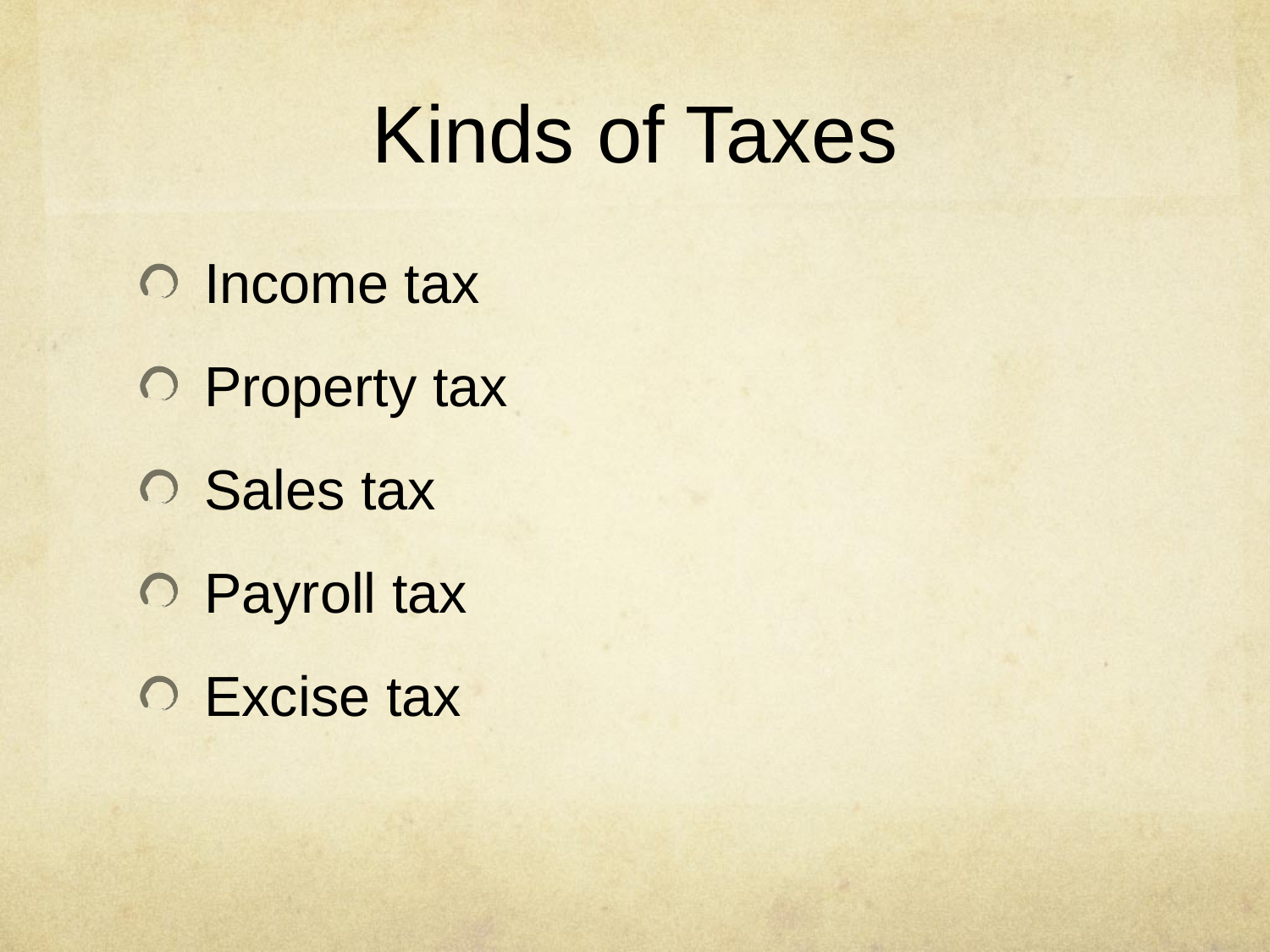

# Kinds of Taxes
Income tax
Property tax
Sales tax
Payroll tax
Excise tax